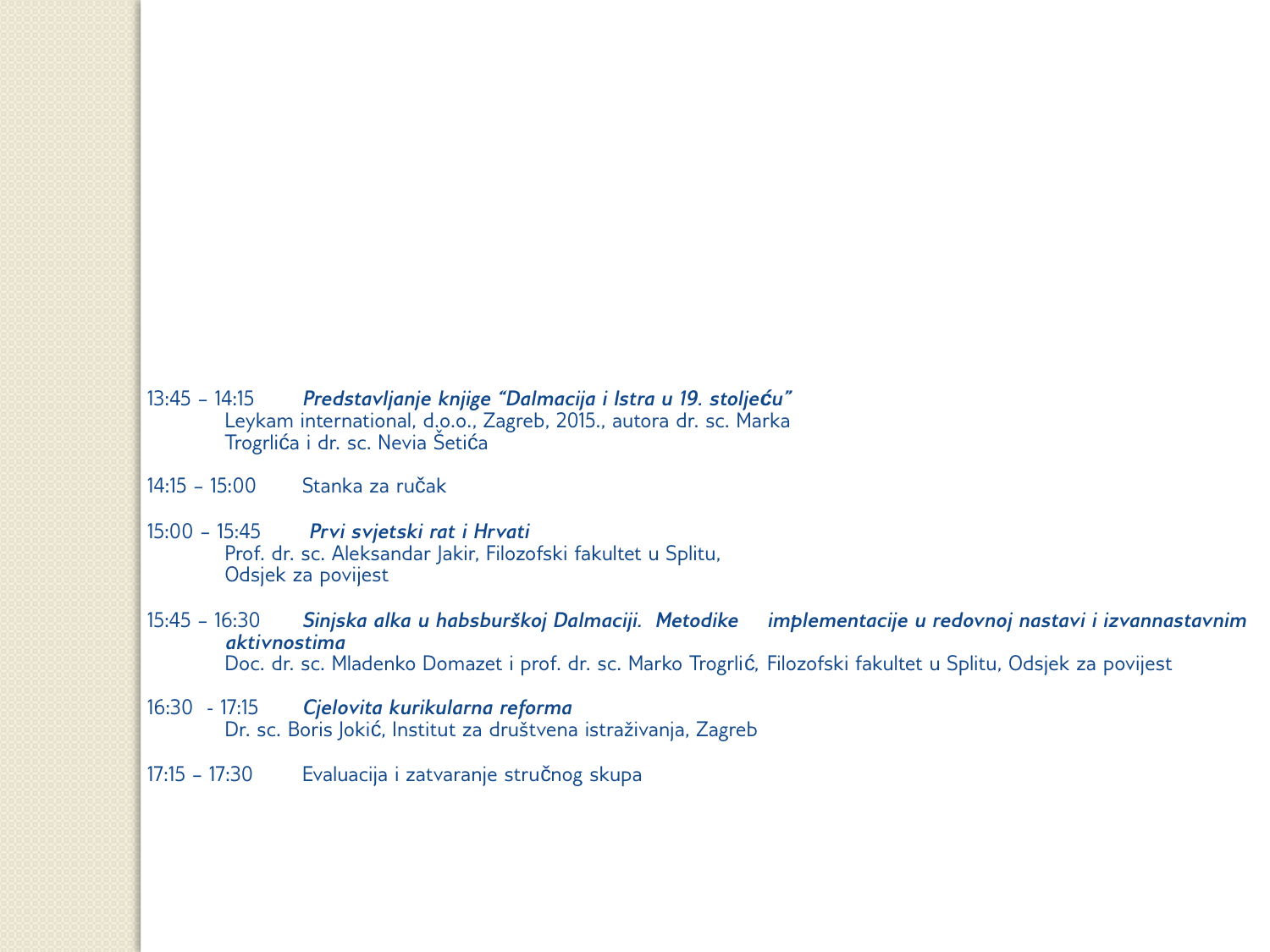

13:45 – 14:15	Predstavljanje knjige “Dalmacija i Istra u 19. stoljeću”
		Leykam international, d.o.o., Zagreb, 2015., autora dr. sc. Marka
		Trogrlića i dr. sc. Nevia Šetića
14:15 – 15:00	Stanka za ručak
15:00 – 15:45 	 Prvi svjetski rat i Hrvati
		Prof. dr. sc. Aleksandar Jakir, Filozofski fakultet u Splitu,
		Odsjek za povijest
15:45 – 16:30 	Sinjska alka u habsburškoj Dalmaciji.  Metodike 			implementacije u redovnoj nastavi i izvannastavnim
		aktivnostima
		Doc. dr. sc. Mladenko Domazet i prof. dr. sc. Marko Trogrlić, 		Filozofski fakultet u Splitu, Odsjek za povijest
 
16:30  - 17:15	Cjelovita kurikularna reforma
		Dr. sc. Boris Jokić, Institut za društvena istraživanja, Zagreb
 
17:15 – 17:30	Evaluacija i zatvaranje stručnog skupa